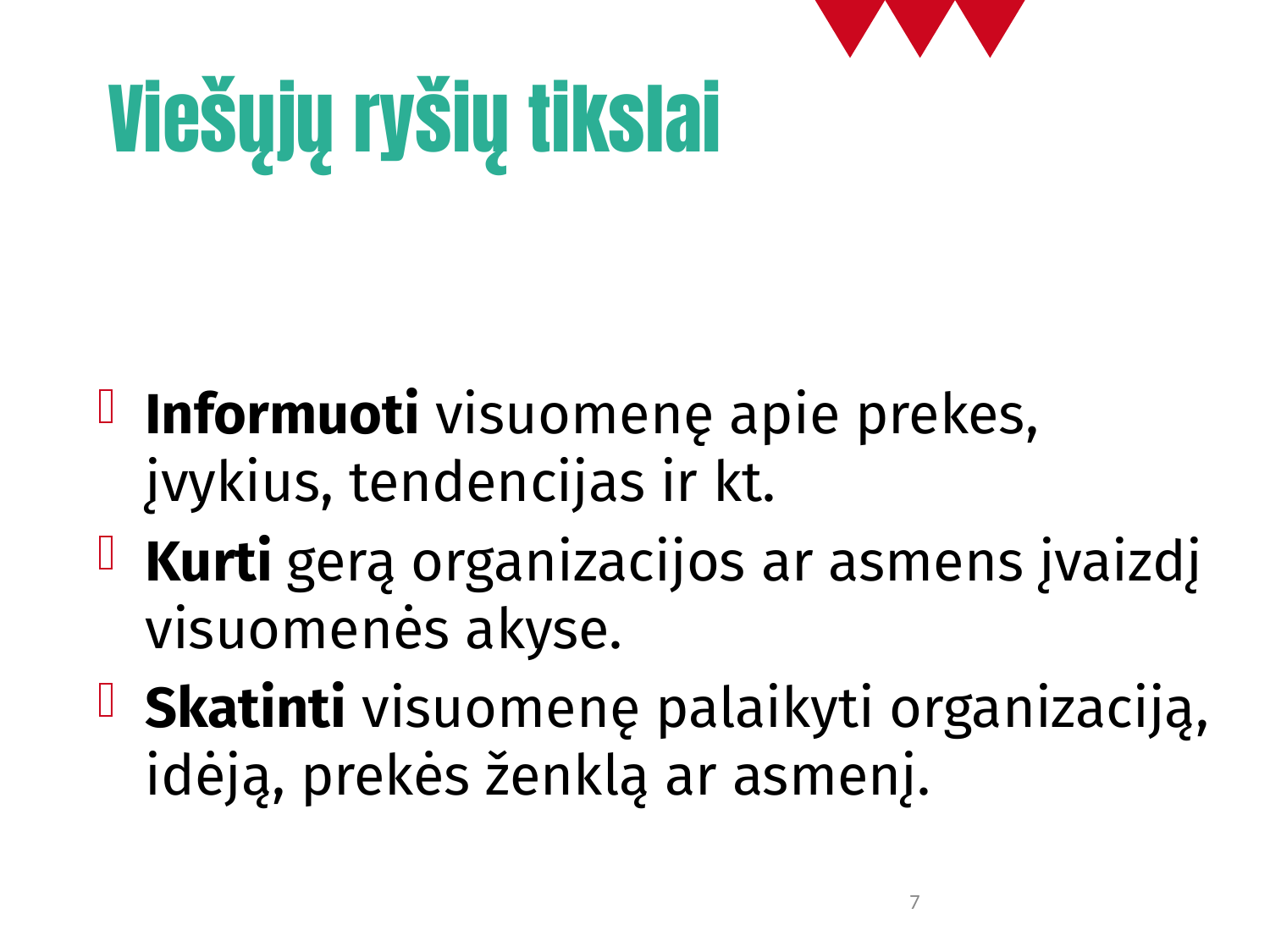

# Viešųjų ryšių tikslai
Informuoti visuomenę apie prekes, įvykius, tendencijas ir kt.
Kurti gerą organizacijos ar asmens įvaizdį visuomenės akyse.
Skatinti visuomenę palaikyti organizaciją, idėją, prekės ženklą ar asmenį.
7